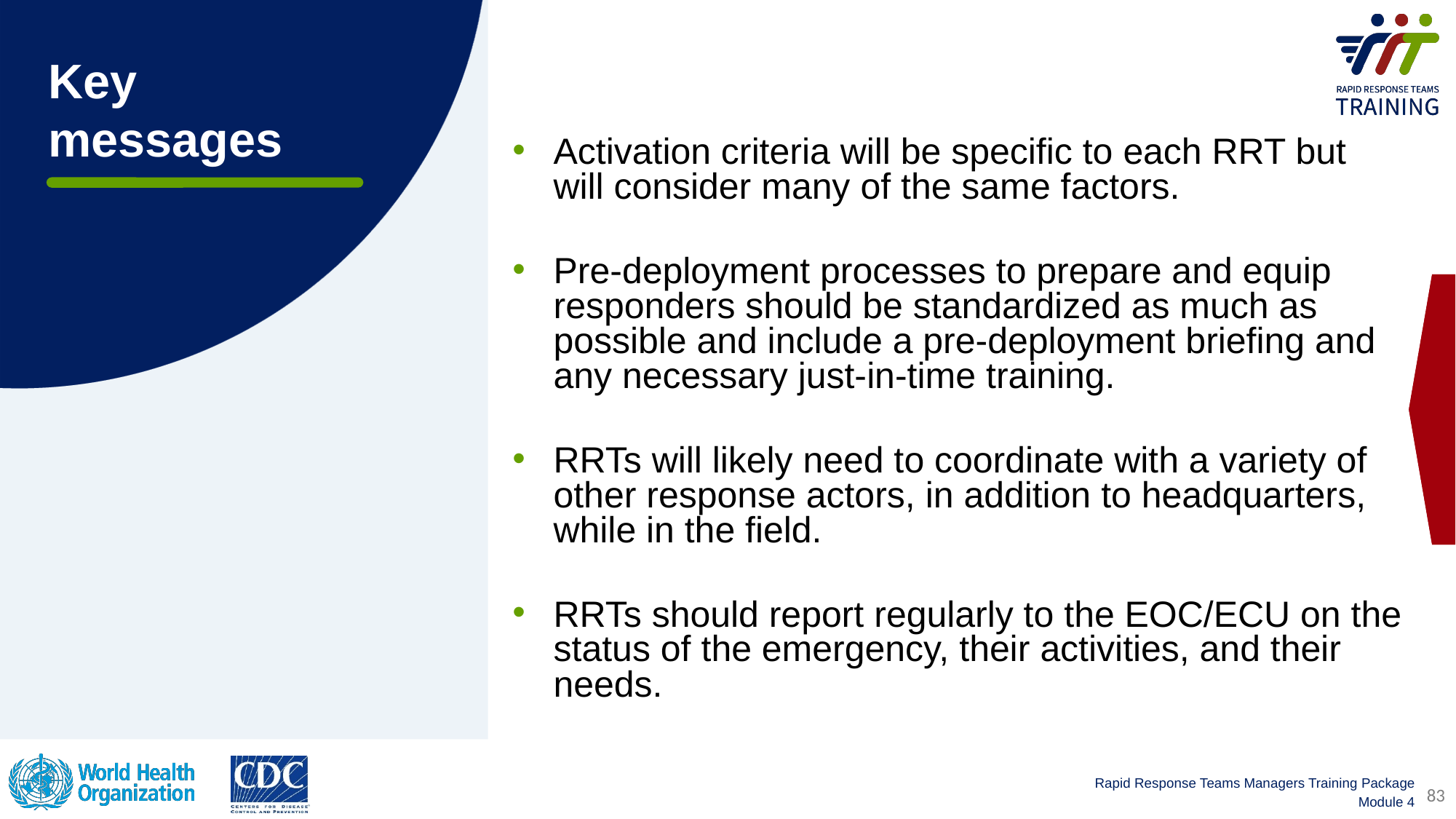

Key messages
Activation criteria will be specific to each RRT but will consider many of the same factors.

Pre-deployment processes to prepare and equip responders should be standardized as much as possible and include a pre-deployment briefing and any necessary just-in-time training.

RRTs will likely need to coordinate with a variety of other response actors, in addition to headquarters, while in the field.

RRTs should report regularly to the EOC/ECU on the status of the emergency, their activities, and their needs.

83